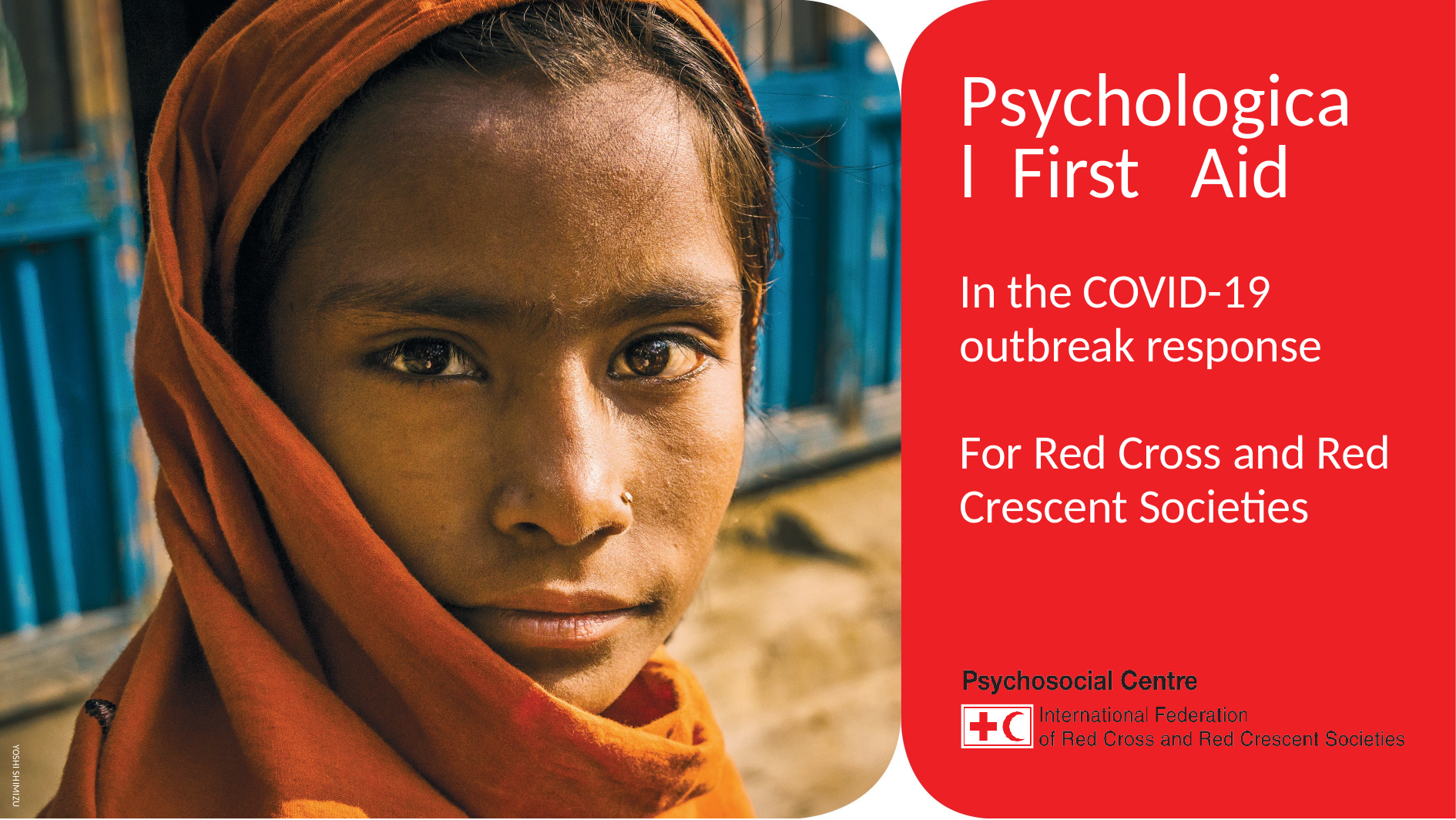

# Psychological  First	Aid

In the COVID-19 outbreak response

For Red Cross and Red Crescent Societies

YOSHI SHIMIZU